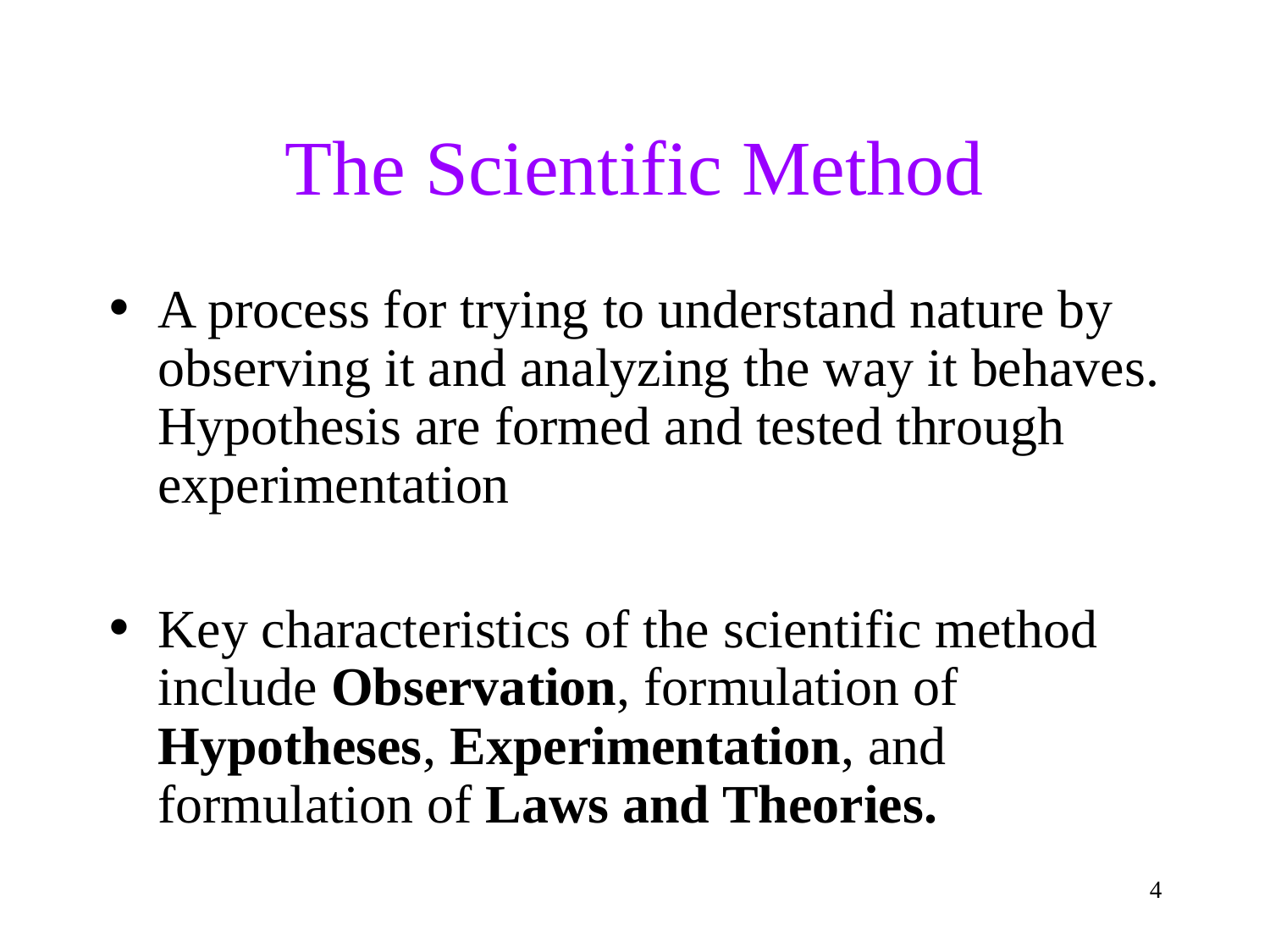

The Scientific Method
A process for trying to understand nature by observing it and analyzing the way it behaves. Hypothesis are formed and tested through experimentation

Key characteristics of the scientific method include Observation, formulation of Hypotheses, Experimentation, and formulation of Laws and Theories.
4